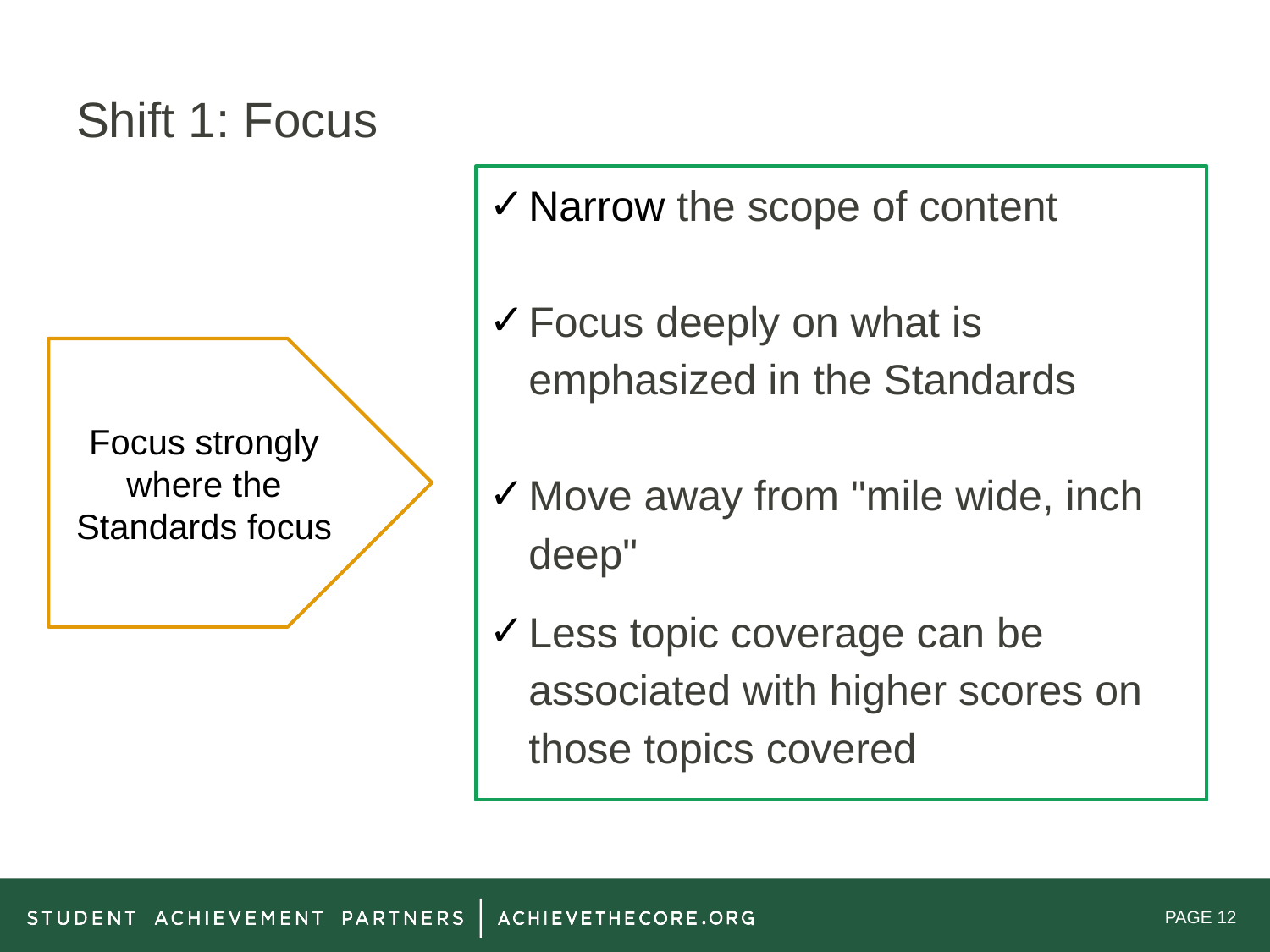

# Shift 1: Focus
Narrow the scope of content

Focus deeply on what is emphasized in the Standards

Move away from "mile wide, inch deep"
Less topic coverage can be associated with higher scores on those topics covered
Focus strongly where the Standards focus